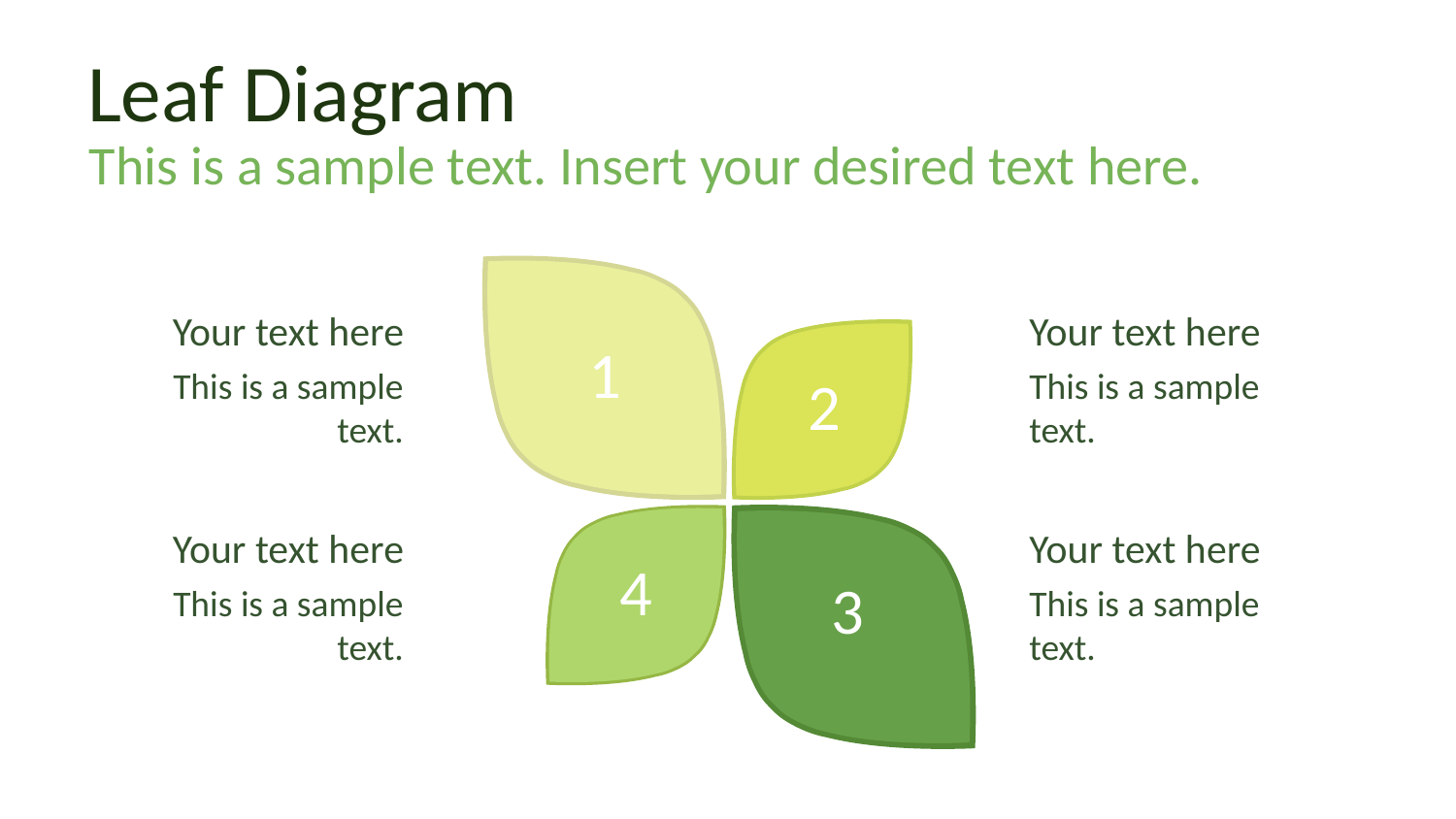

# Leaf Diagram
This is a sample text. Insert your desired text here.
 Your text here
Your text here
1
This is a sample text.
This is a sample text.
2
Your text here
Your text here
4
3
This is a sample text.
This is a sample text.